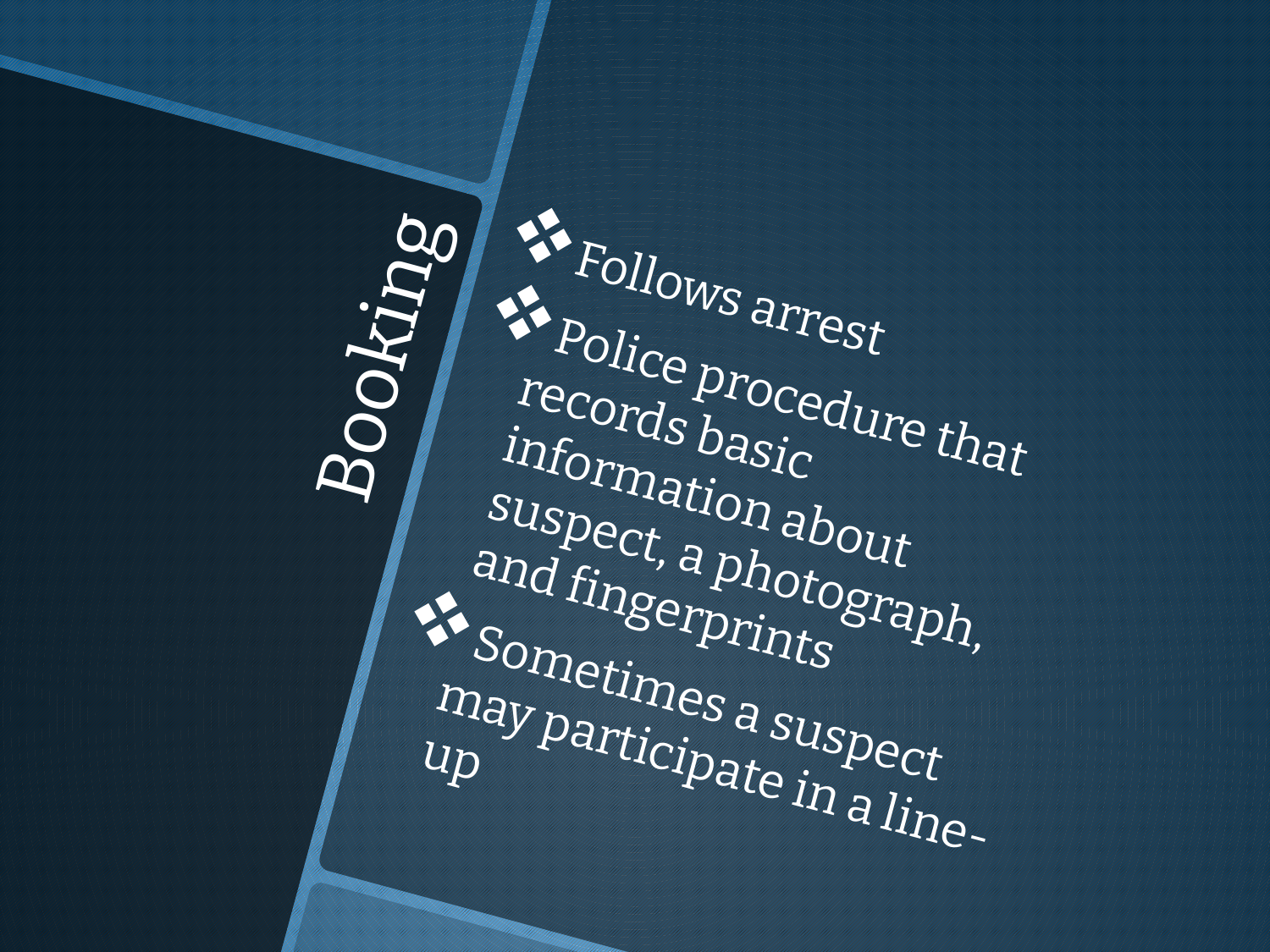

Follows arrest
Police procedure that records basic information about suspect, a photograph, and fingerprints
Sometimes a suspect may participate in a line-up

# Booking